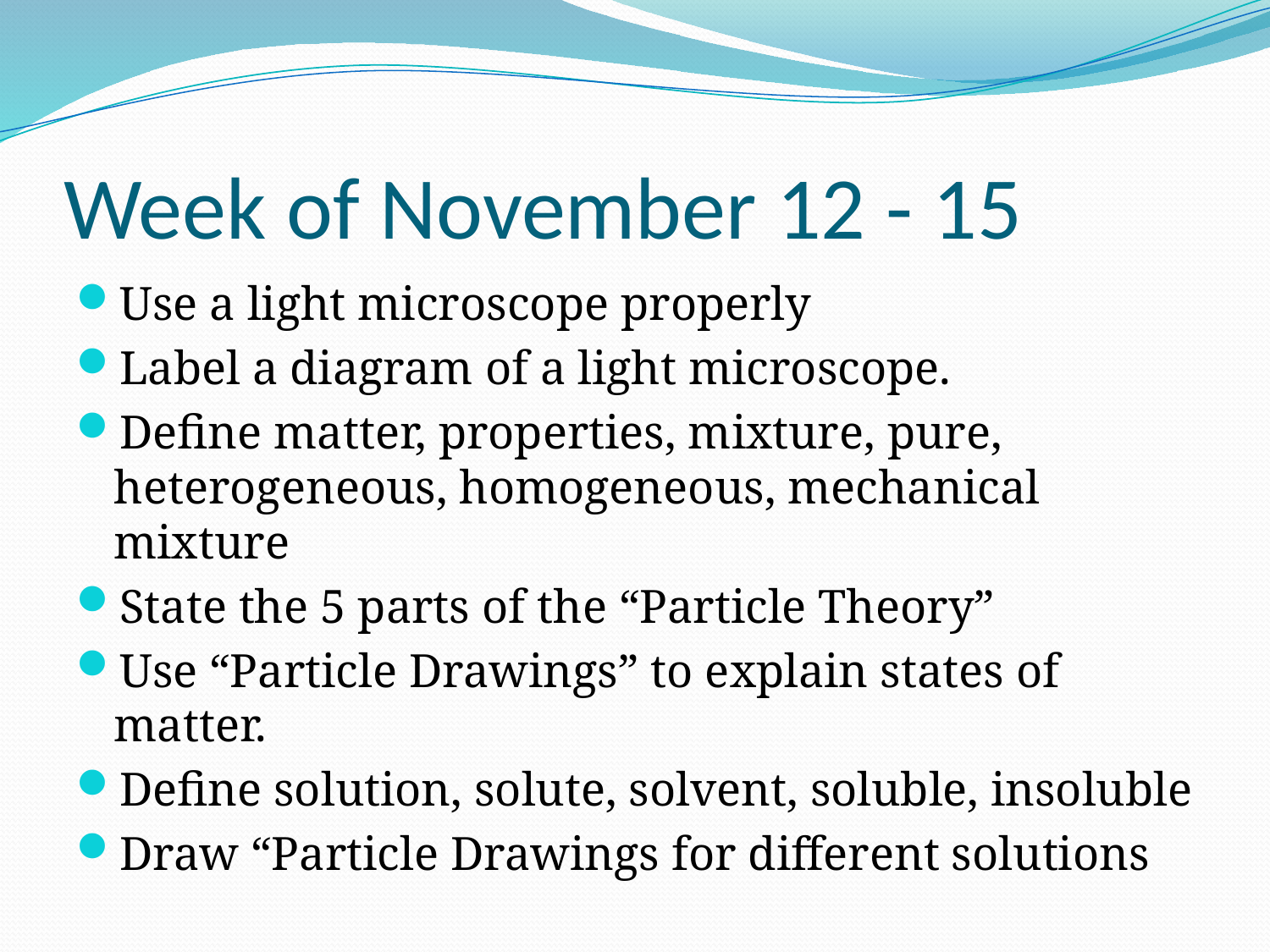

# Week of November 12 - 15
Use a light microscope properly
Label a diagram of a light microscope.
Define matter, properties, mixture, pure, heterogeneous, homogeneous, mechanical mixture
State the 5 parts of the “Particle Theory”
Use “Particle Drawings” to explain states of matter.
Define solution, solute, solvent, soluble, insoluble
Draw “Particle Drawings for different solutions